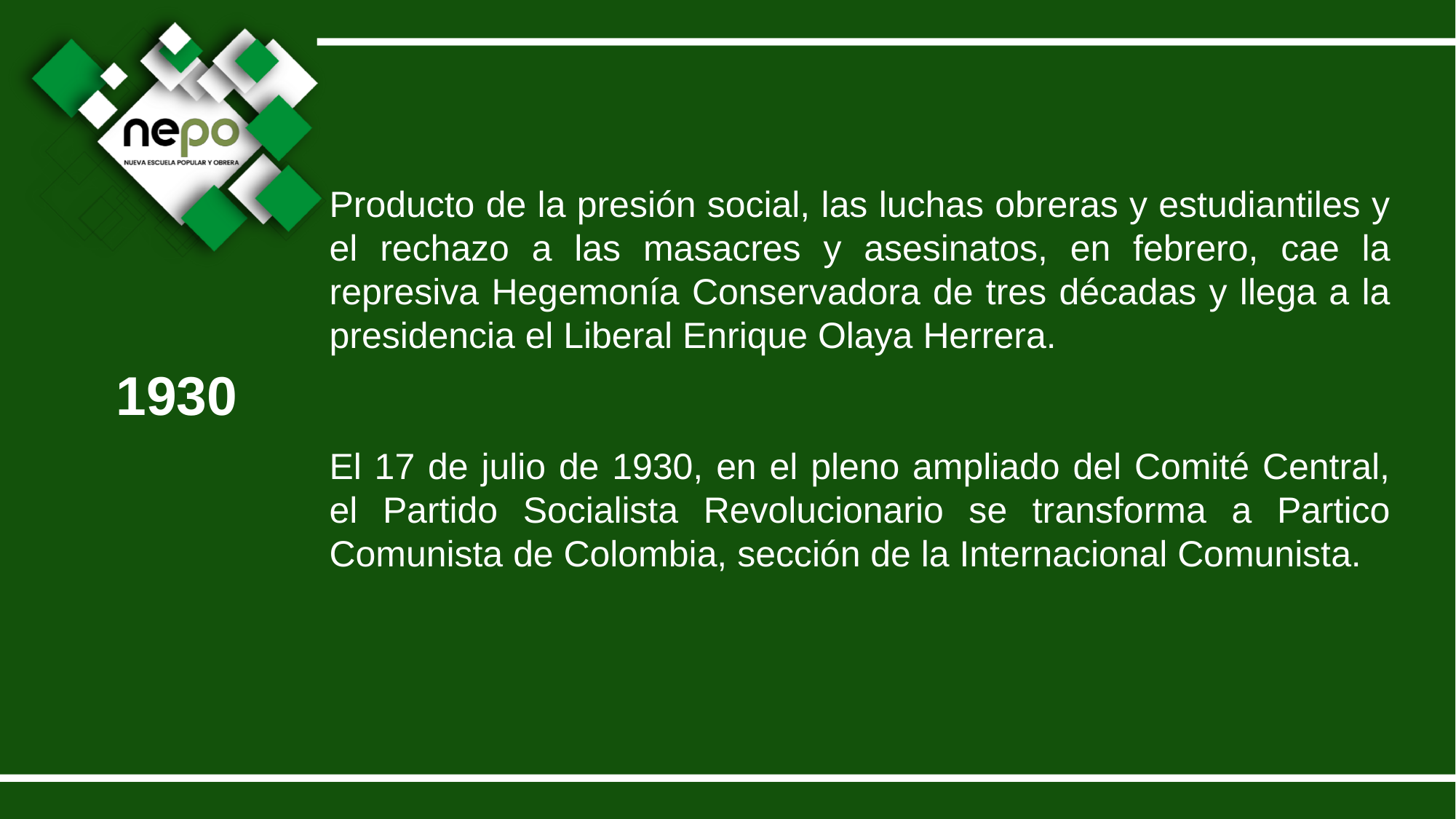

Producto de la presión social, las luchas obreras y estudiantiles y el rechazo a las masacres y asesinatos, en febrero, cae la represiva Hegemonía Conservadora de tres décadas y llega a la presidencia el Liberal Enrique Olaya Herrera.

El 17 de julio de 1930, en el pleno ampliado del Comité Central, el Partido Socialista Revolucionario se transforma a Partico Comunista de Colombia, sección de la Internacional Comunista.
1930